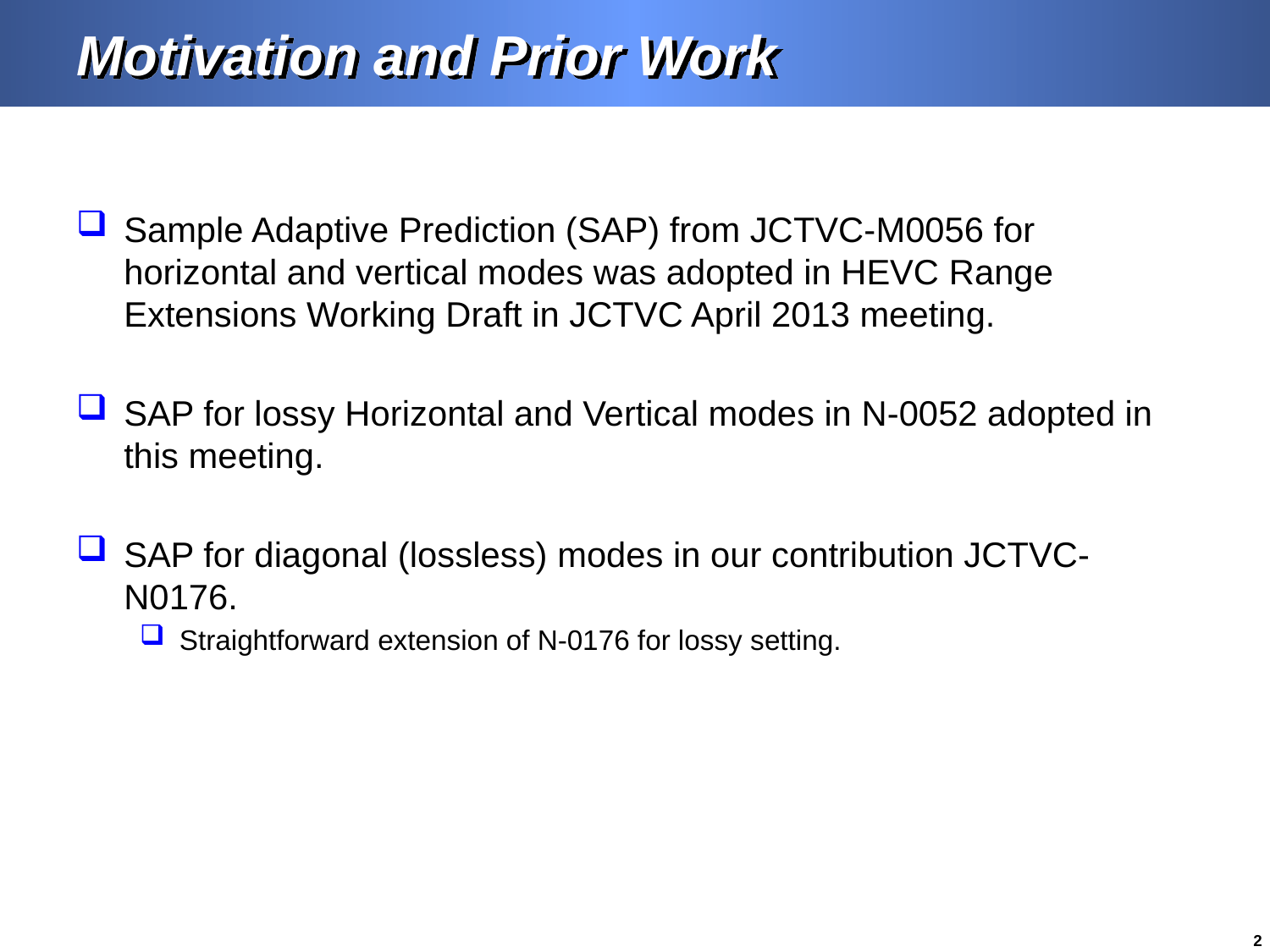

# Motivation and Prior Work

Sample Adaptive Prediction (SAP) from JCTVC-M0056 for horizontal and vertical modes was adopted in HEVC Range Extensions Working Draft in JCTVC April 2013 meeting.

SAP for lossy Horizontal and Vertical modes in N-0052 adopted in this meeting.

SAP for diagonal (lossless) modes in our contribution JCTVC-N0176.
Straightforward extension of N-0176 for lossy setting.

2